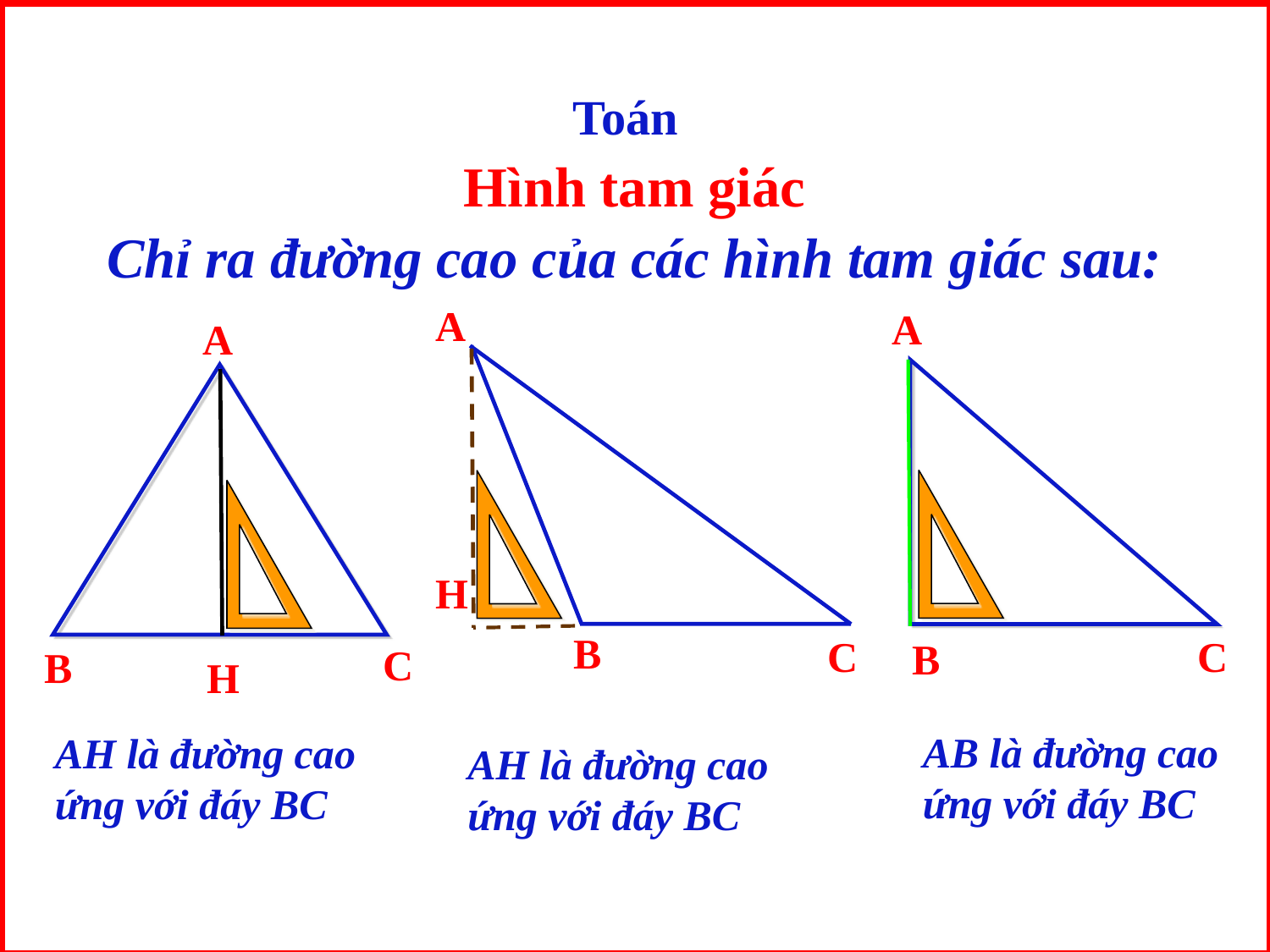

Toán
Hình tam giác
Chỉ ra đường cao của các hình tam giác sau:
A

B
C
A
A

C
B

H

C
B
H
AB là đường cao ứng với đáy BC
AH là đường cao ứng với đáy BC
AH là đường cao ứng với đáy BC